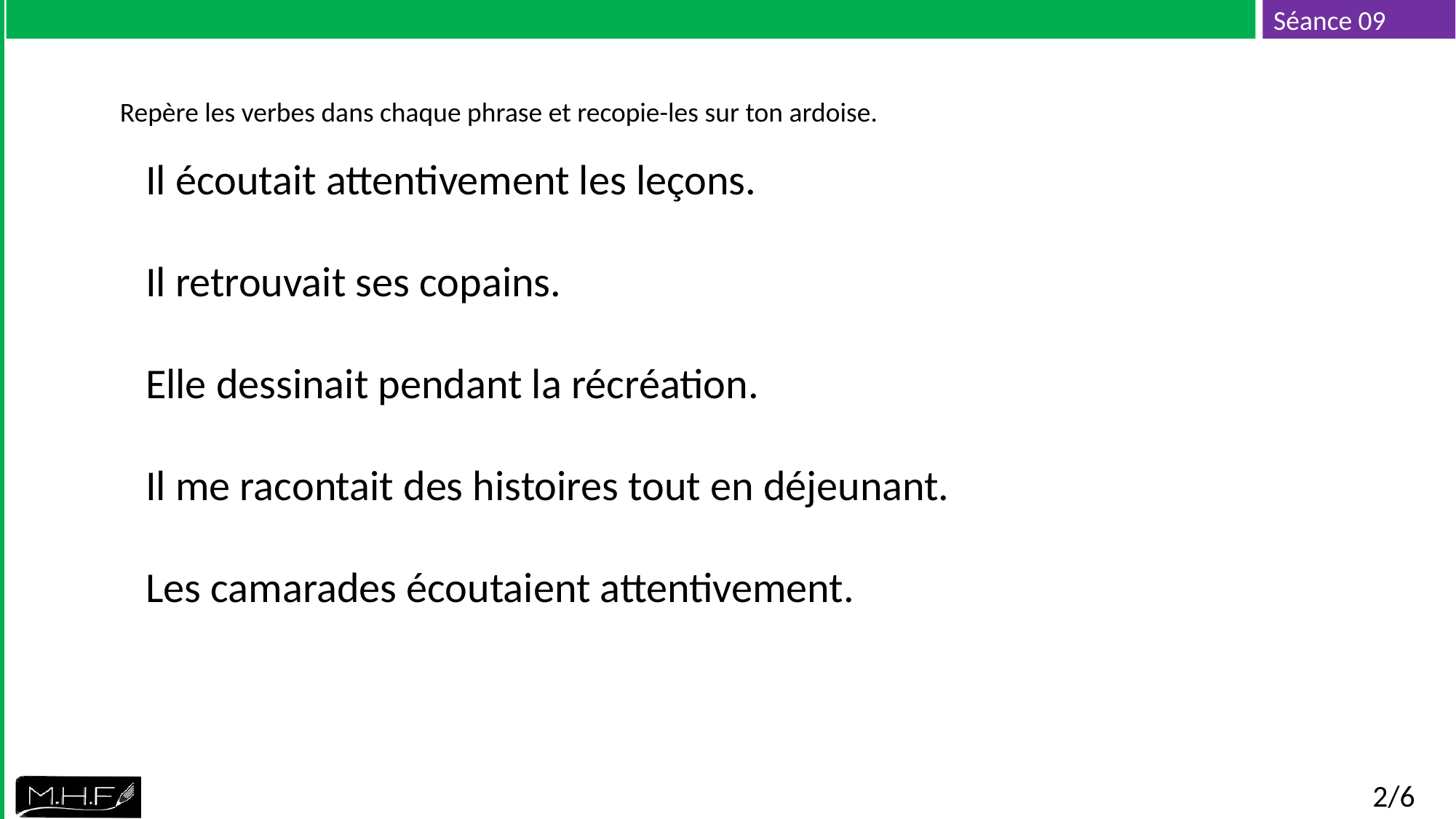

Repère les verbes dans chaque phrase et recopie-les sur ton ardoise.
Il écoutait attentivement les leçons.

Il retrouvait ses copains.

Elle dessinait pendant la récréation.

Il me racontait des histoires tout en déjeunant.

Les camarades écoutaient attentivement.
2/6